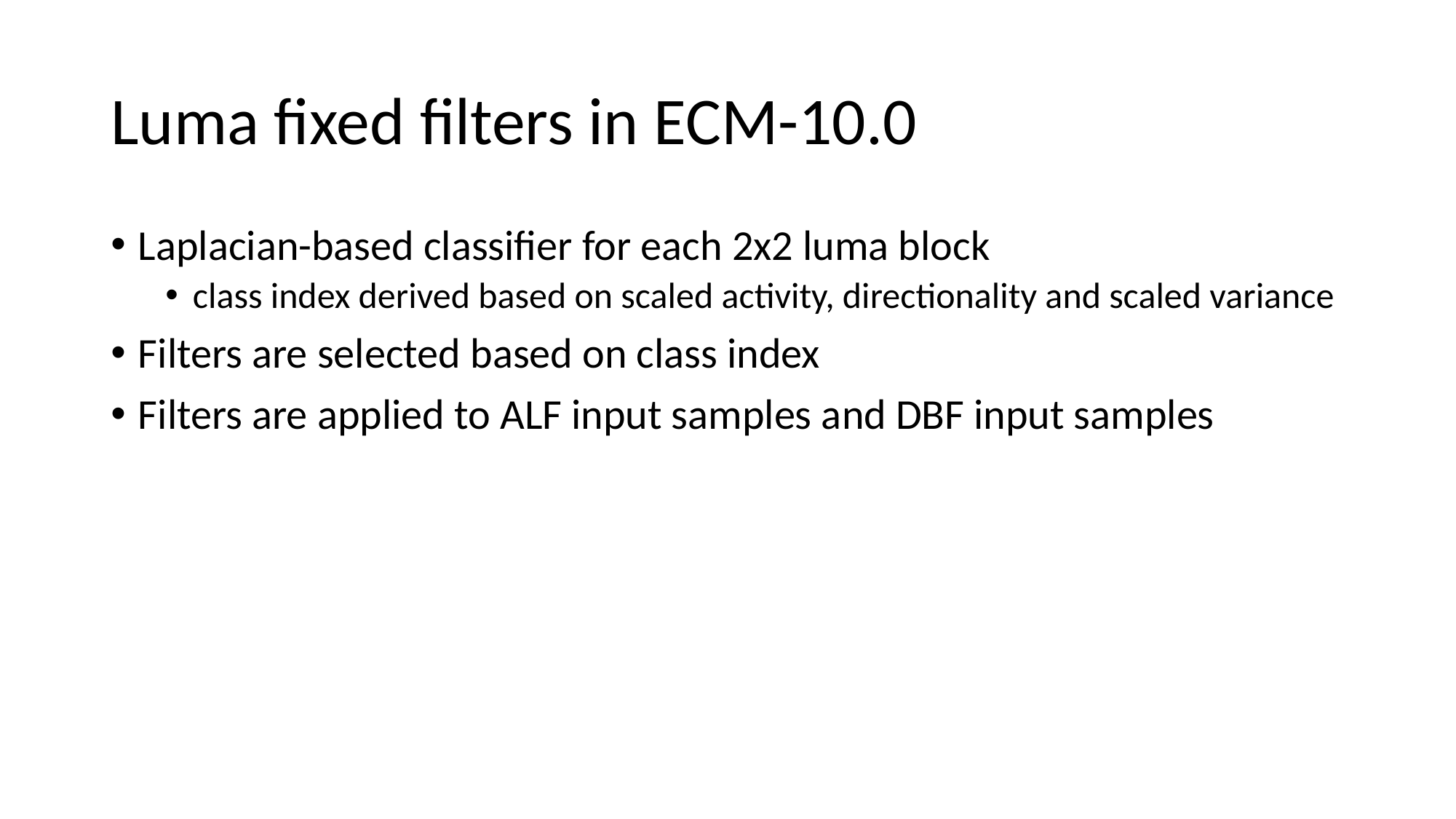

# Luma fixed filters in ECM-10.0
Laplacian-based classifier for each 2x2 luma block
class index derived based on scaled activity, directionality and scaled variance
Filters are selected based on class index
Filters are applied to ALF input samples and DBF input samples